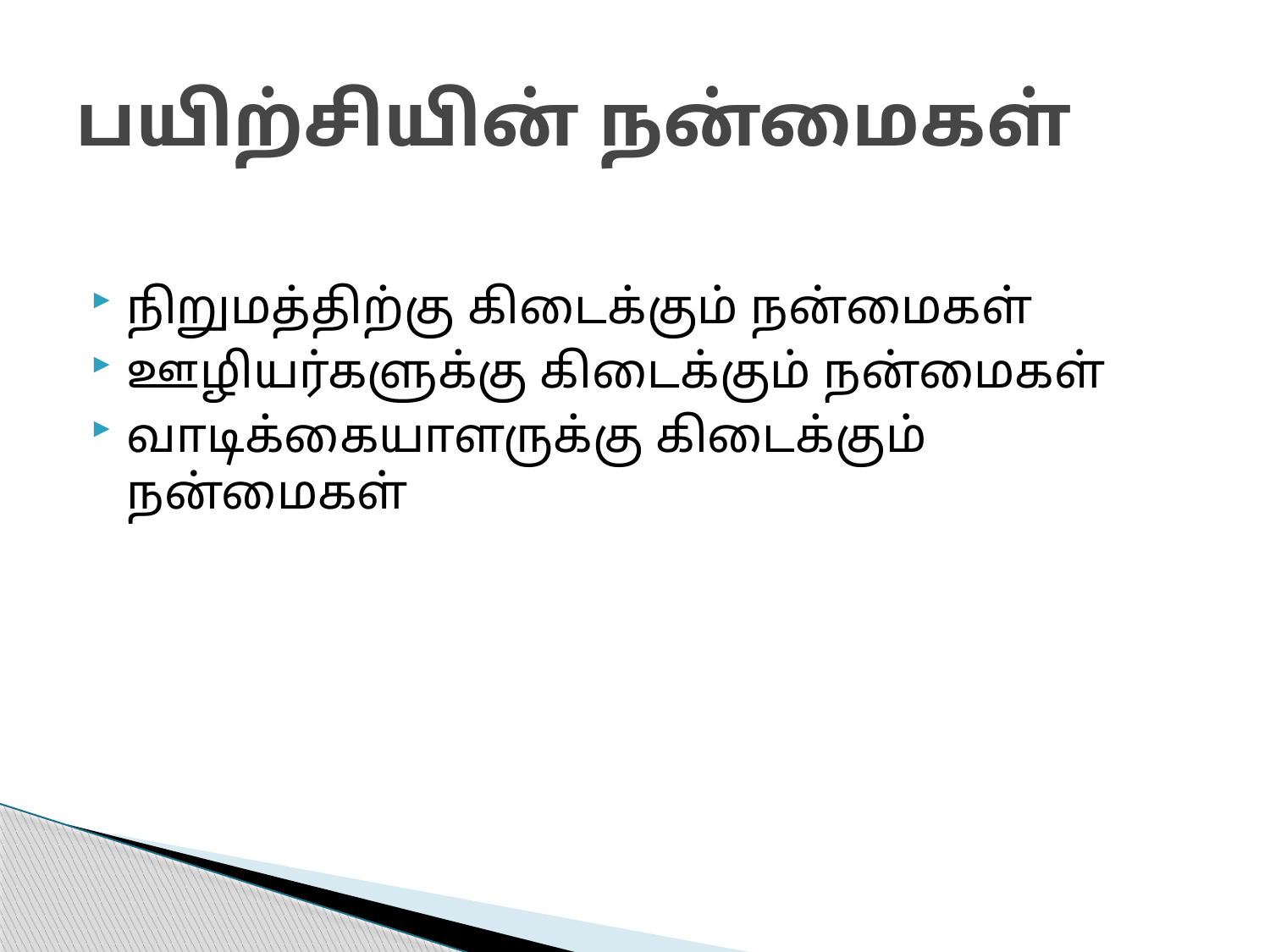

# பயிற்சியின் நன்மைகள்

நிறுமத்திற்கு கிடைக்கும் நன்மைகள்
ஊழியர்களுக்கு கிடைக்கும் நன்மைகள்
வாடிக்கையாளருக்கு கிடைக்கும் நன்மைகள்